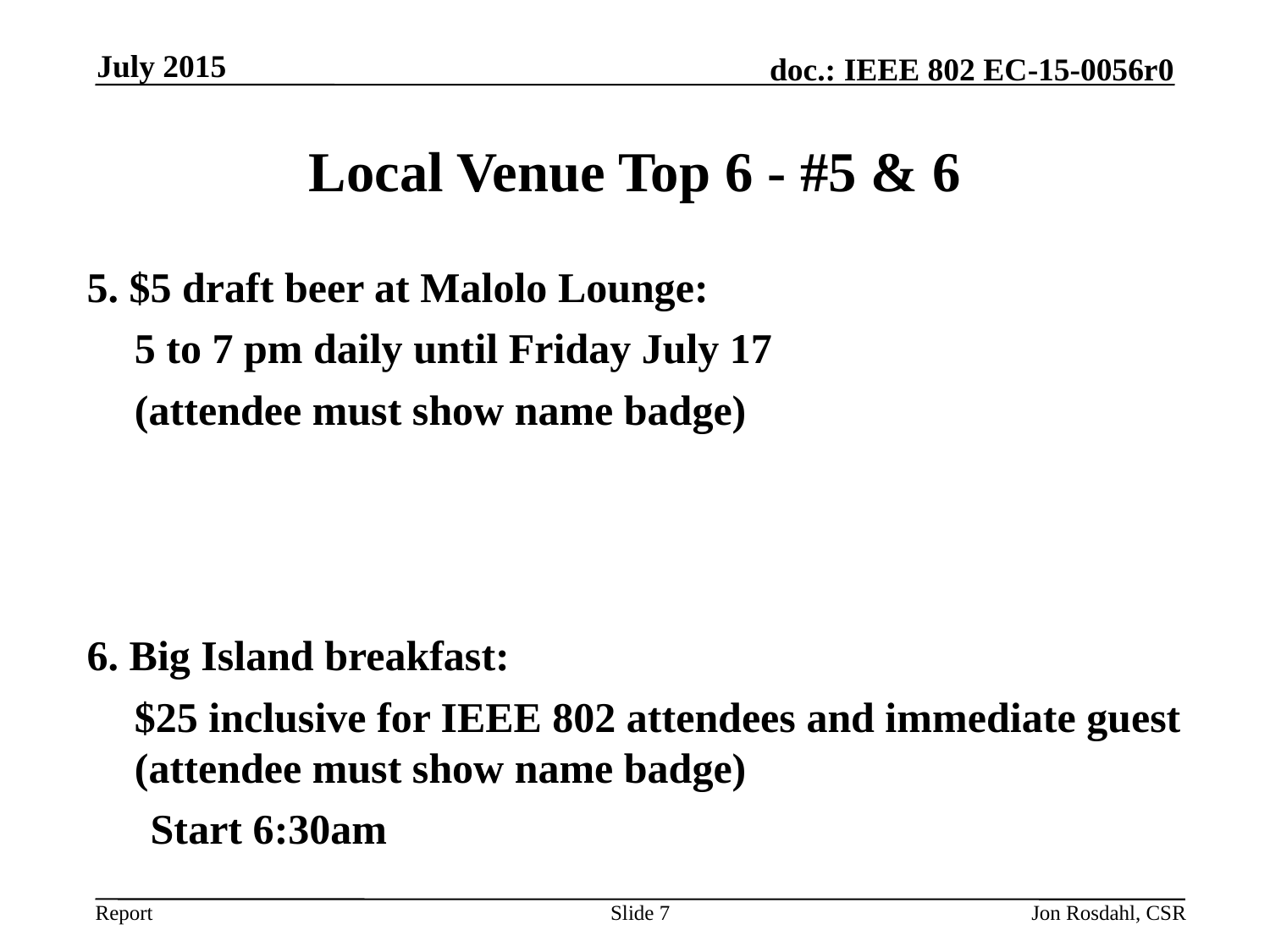

July 2015
# Local Venue Top 6 - #5 & 6
5. $5 draft beer at Malolo Lounge:
	5 to 7 pm daily until Friday July 17
	(attendee must show name badge)

6. Big Island breakfast:
	$25 inclusive for IEEE 802 attendees and immediate guest (attendee must show name badge)
      Start 6:30am

Slide 7
Jon Rosdahl, CSR